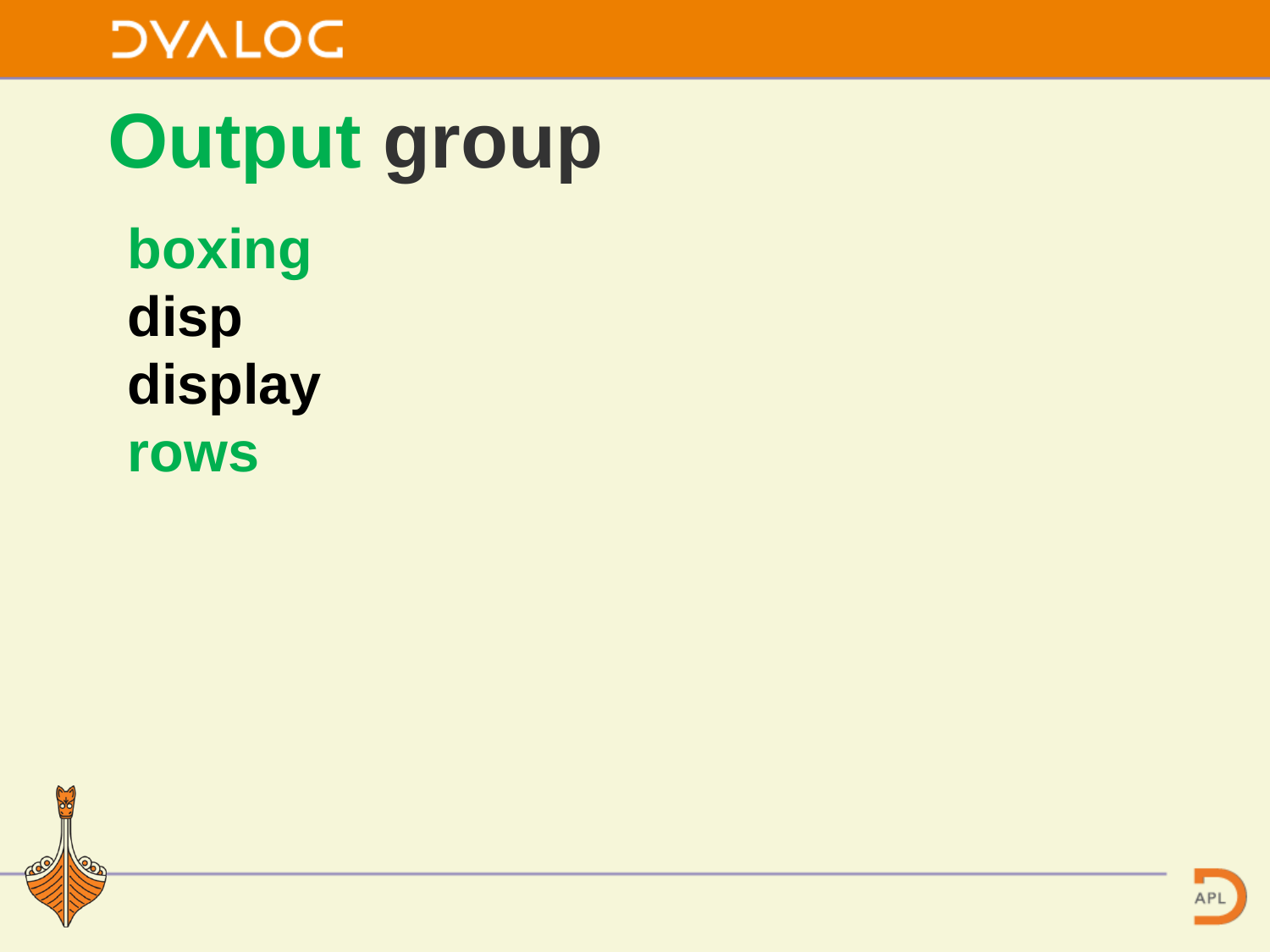

# Output group
boxing
disp
display
rows